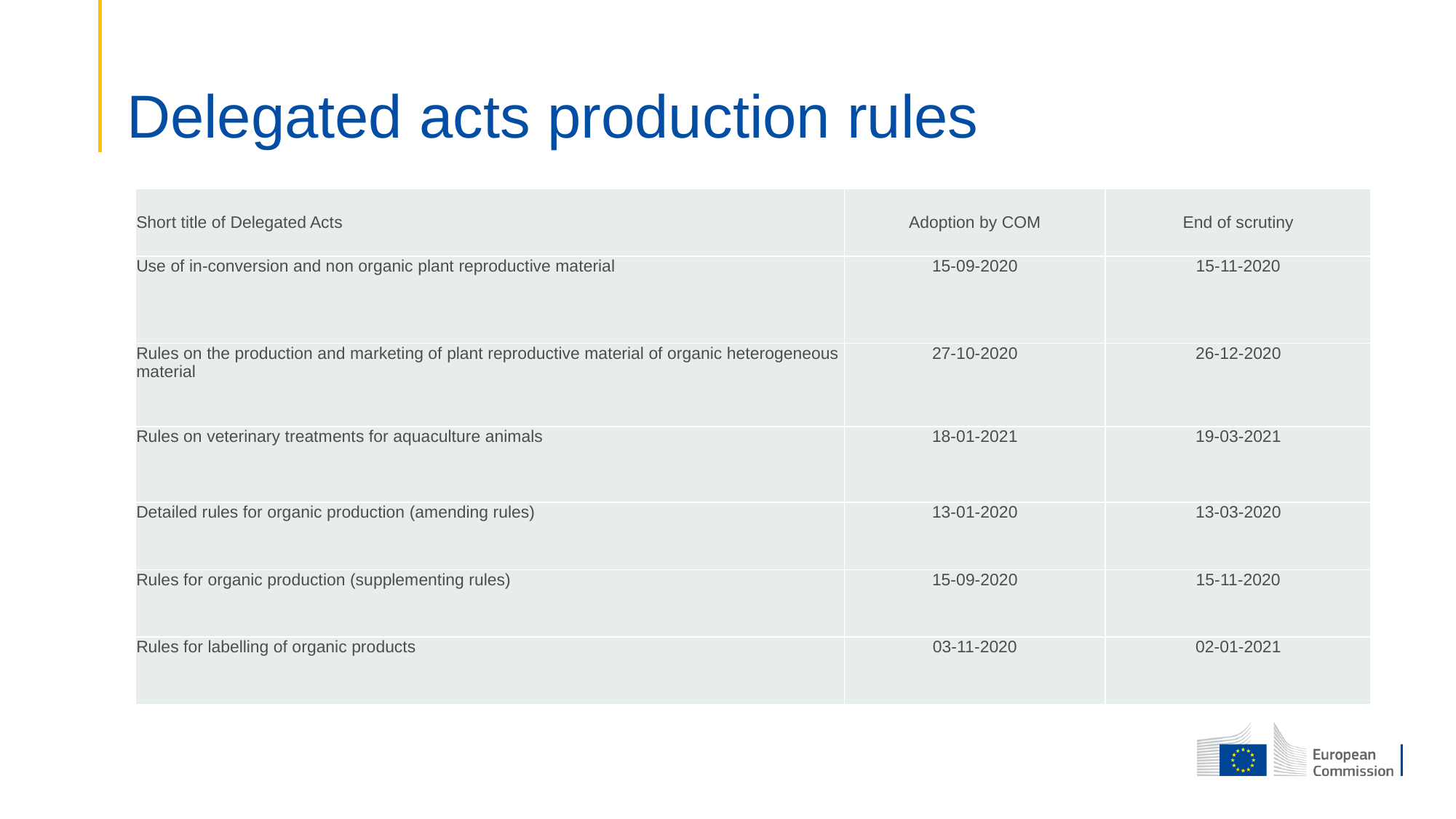

# Delegated acts production rules
| Short title of Delegated Acts | Adoption by COM | End of scrutiny |
| --- | --- | --- |
| Use of in-conversion and non organic plant reproductive material | 15-09-2020 | 15-11-2020 |
| Rules on the production and marketing of plant reproductive material of organic heterogeneous material | 27-10-2020 | 26-12-2020 |
| Rules on veterinary treatments for aquaculture animals | 18-01-2021 | 19-03-2021 |
| Detailed rules for organic production (amending rules) | 13-01-2020 | 13-03-2020 |
| Rules for organic production (supplementing rules) | 15-09-2020 | 15-11-2020 |
| Rules for labelling of organic products | 03-11-2020 | 02-01-2021 |